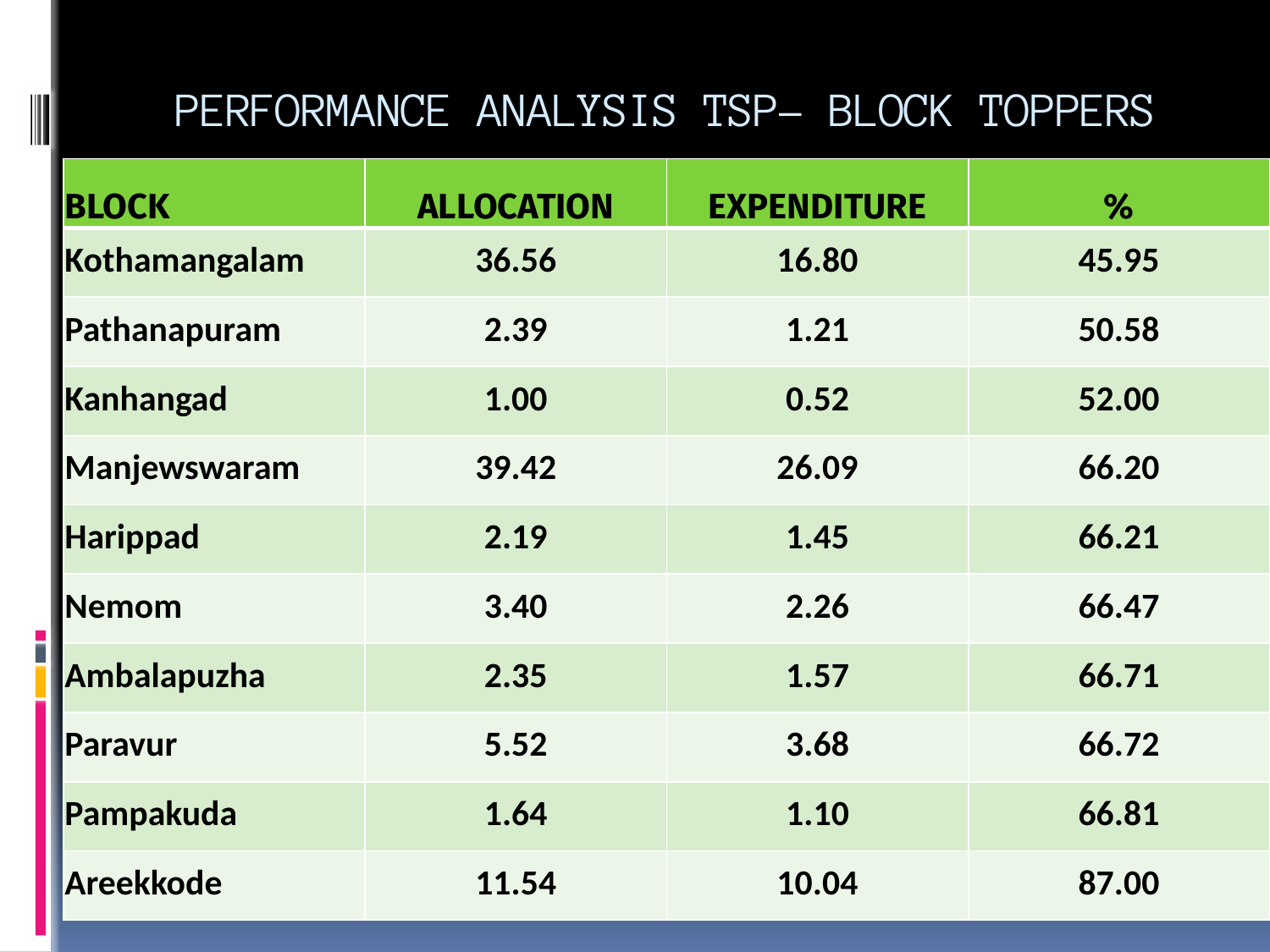

# PERFORMANCE ANALYSIS TSP- BLOCK TOPPERS
| BLOCK | ALLOCATION | EXPENDITURE | % |
| --- | --- | --- | --- |
| Kothamangalam | 36.56 | 16.80 | 45.95 |
| Pathanapuram | 2.39 | 1.21 | 50.58 |
| Kanhangad | 1.00 | 0.52 | 52.00 |
| Manjewswaram | 39.42 | 26.09 | 66.20 |
| Harippad | 2.19 | 1.45 | 66.21 |
| Nemom | 3.40 | 2.26 | 66.47 |
| Ambalapuzha | 2.35 | 1.57 | 66.71 |
| Paravur | 5.52 | 3.68 | 66.72 |
| Pampakuda | 1.64 | 1.10 | 66.81 |
| Areekkode | 11.54 | 10.04 | 87.00 |